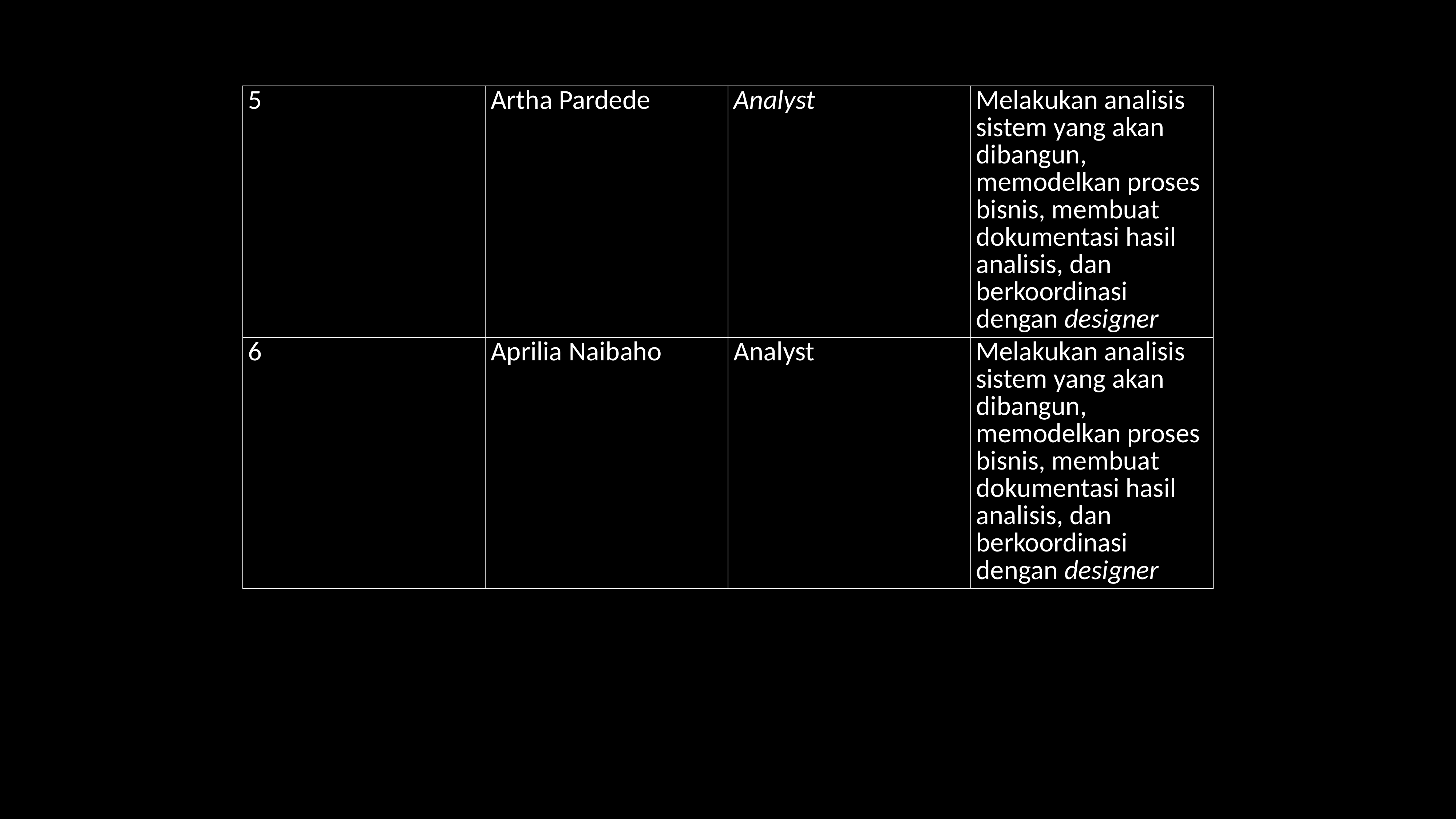

| 5 | Artha Pardede | Analyst | Melakukan analisis sistem yang akan dibangun, memodelkan proses bisnis, membuat dokumentasi hasil analisis, dan berkoordinasi dengan designer |
| --- | --- | --- | --- |
| 6 | Aprilia Naibaho | Analyst | Melakukan analisis sistem yang akan dibangun, memodelkan proses bisnis, membuat dokumentasi hasil analisis, dan berkoordinasi dengan designer |